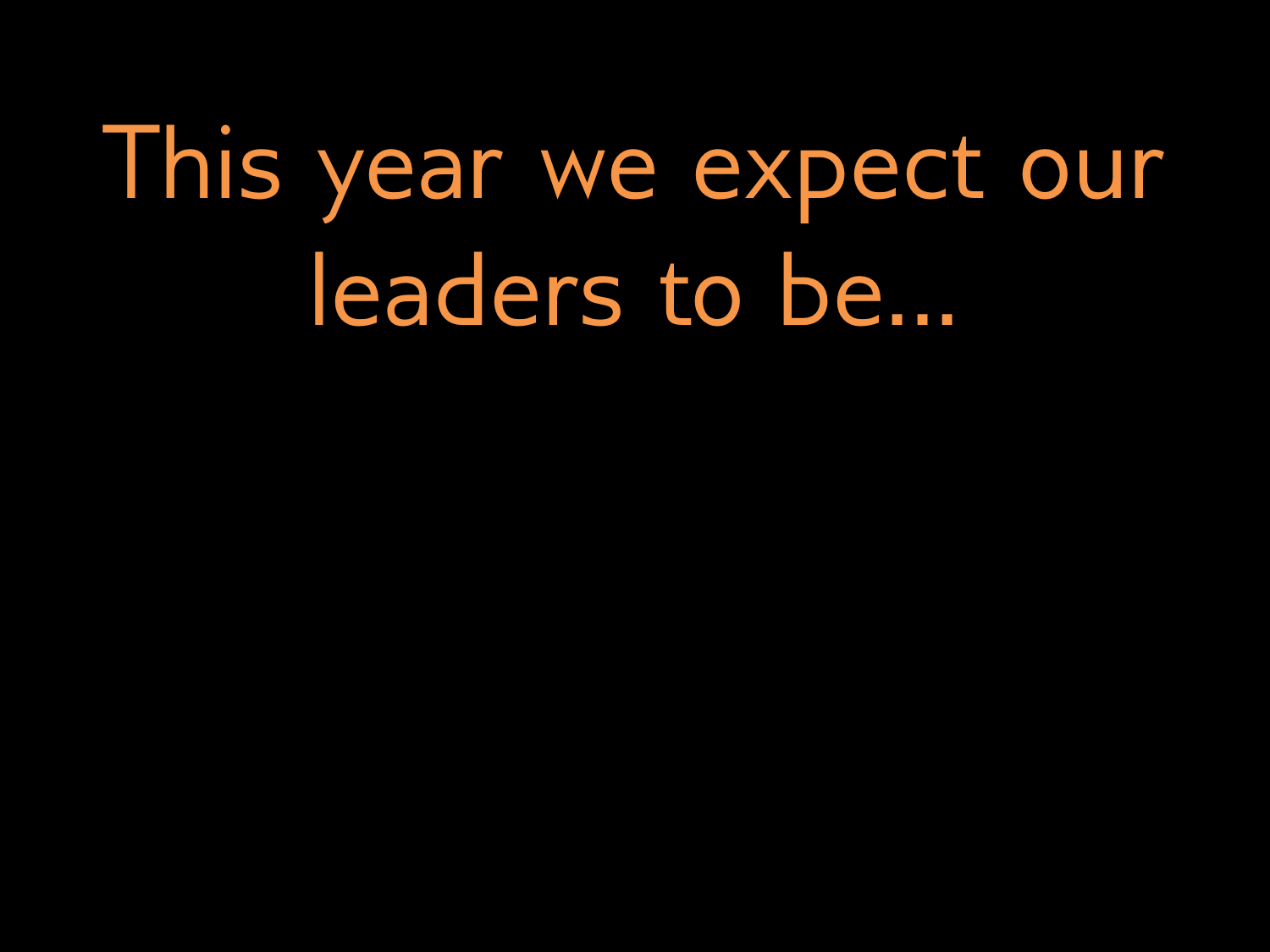

# This year we expect our leaders to be...